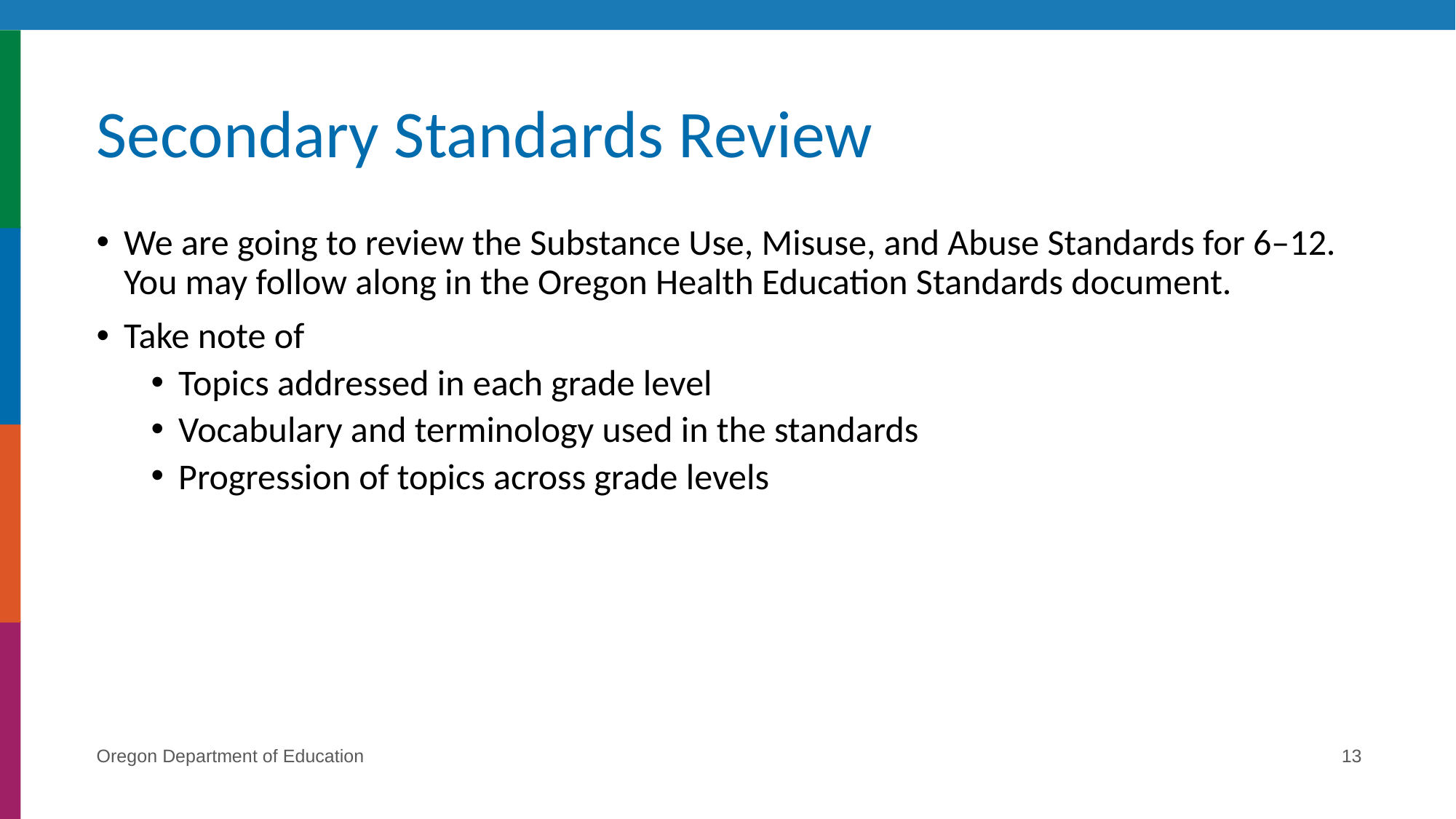

# Secondary Standards Review
We are going to review the Substance Use, Misuse, and Abuse Standards for 6–12. You may follow along in the Oregon Health Education Standards document.
Take note of
Topics addressed in each grade level
Vocabulary and terminology used in the standards
Progression of topics across grade levels
Oregon Department of Education
13